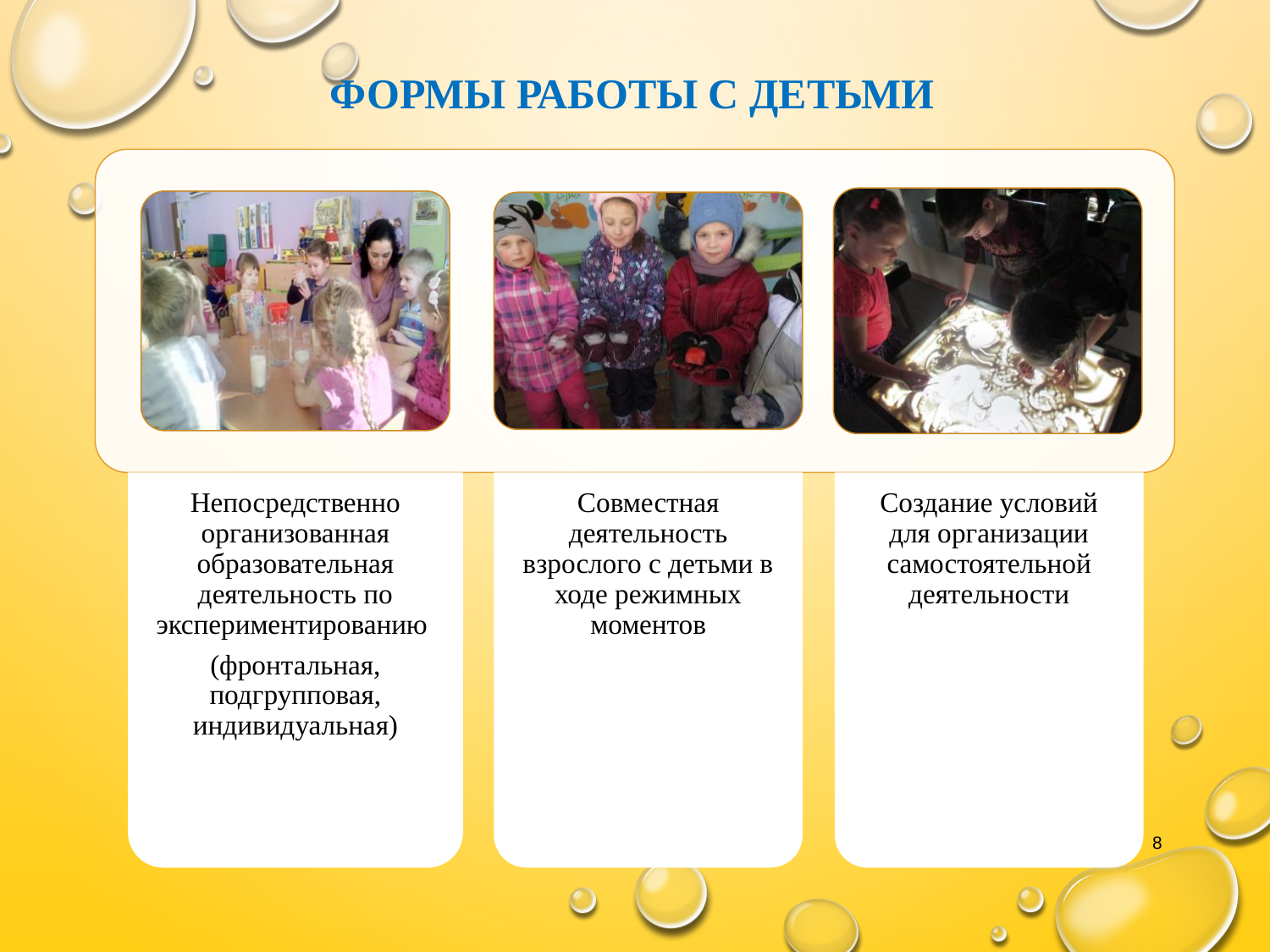

# Формы работы с детьми
Непосредственно организованная образовательная деятельность по экспериментированию
(фронтальная, подгрупповая, индивидуальная)
Совместная деятельность взрослого с детьми в ходе режимных моментов
Создание условий для организации самостоятельной деятельности
8